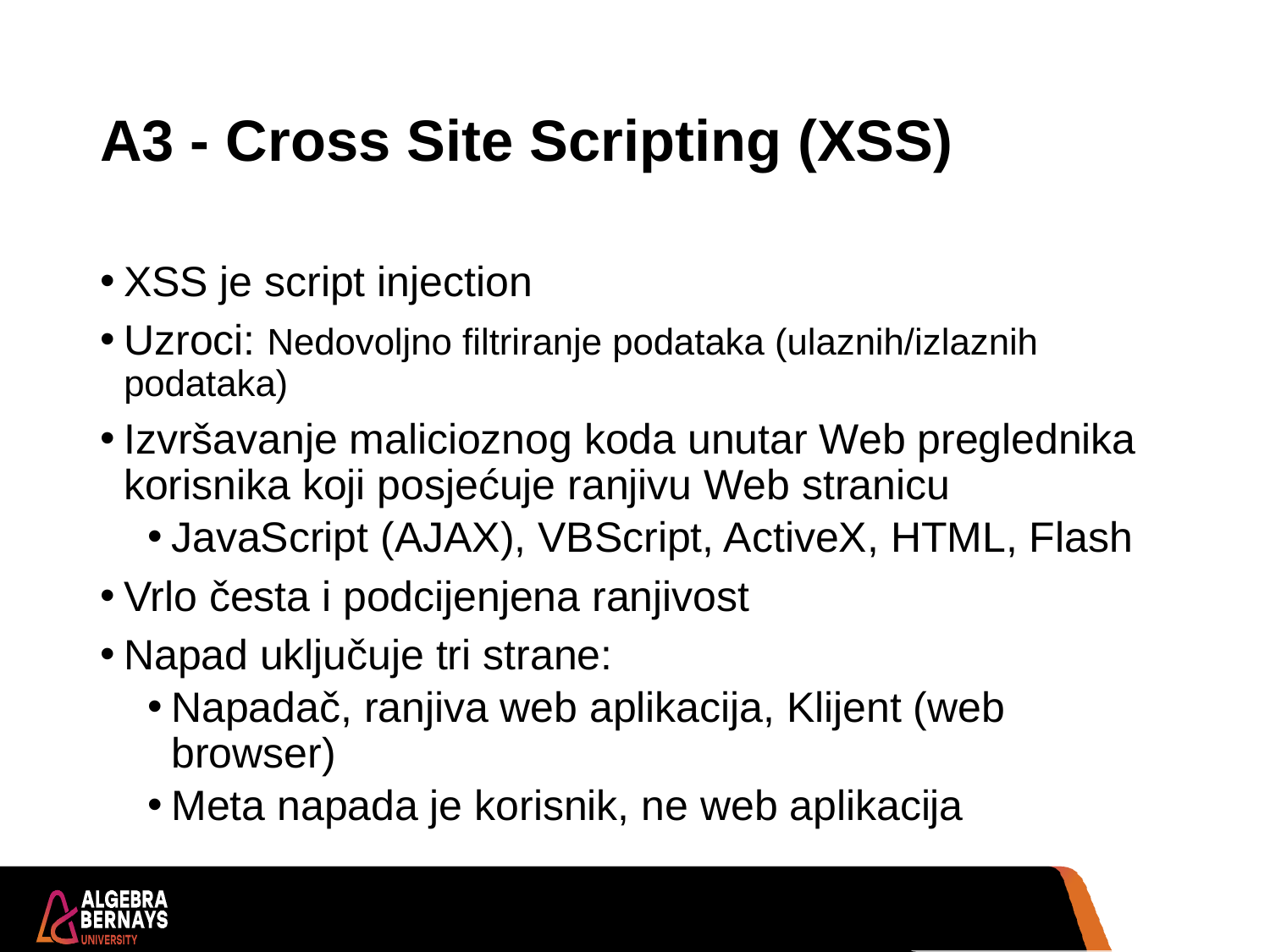

# A3 - Cross Site Scripting (XSS)
XSS je script injection
Uzroci: Nedovoljno filtriranje podataka (ulaznih/izlaznih podataka)
Izvršavanje malicioznog koda unutar Web preglednika korisnika koji posjećuje ranjivu Web stranicu
JavaScript (AJAX), VBScript, ActiveX, HTML, Flash
Vrlo česta i podcijenjena ranjivost
Napad uključuje tri strane:
Napadač, ranjiva web aplikacija, Klijent (web browser)
Meta napada je korisnik, ne web aplikacija